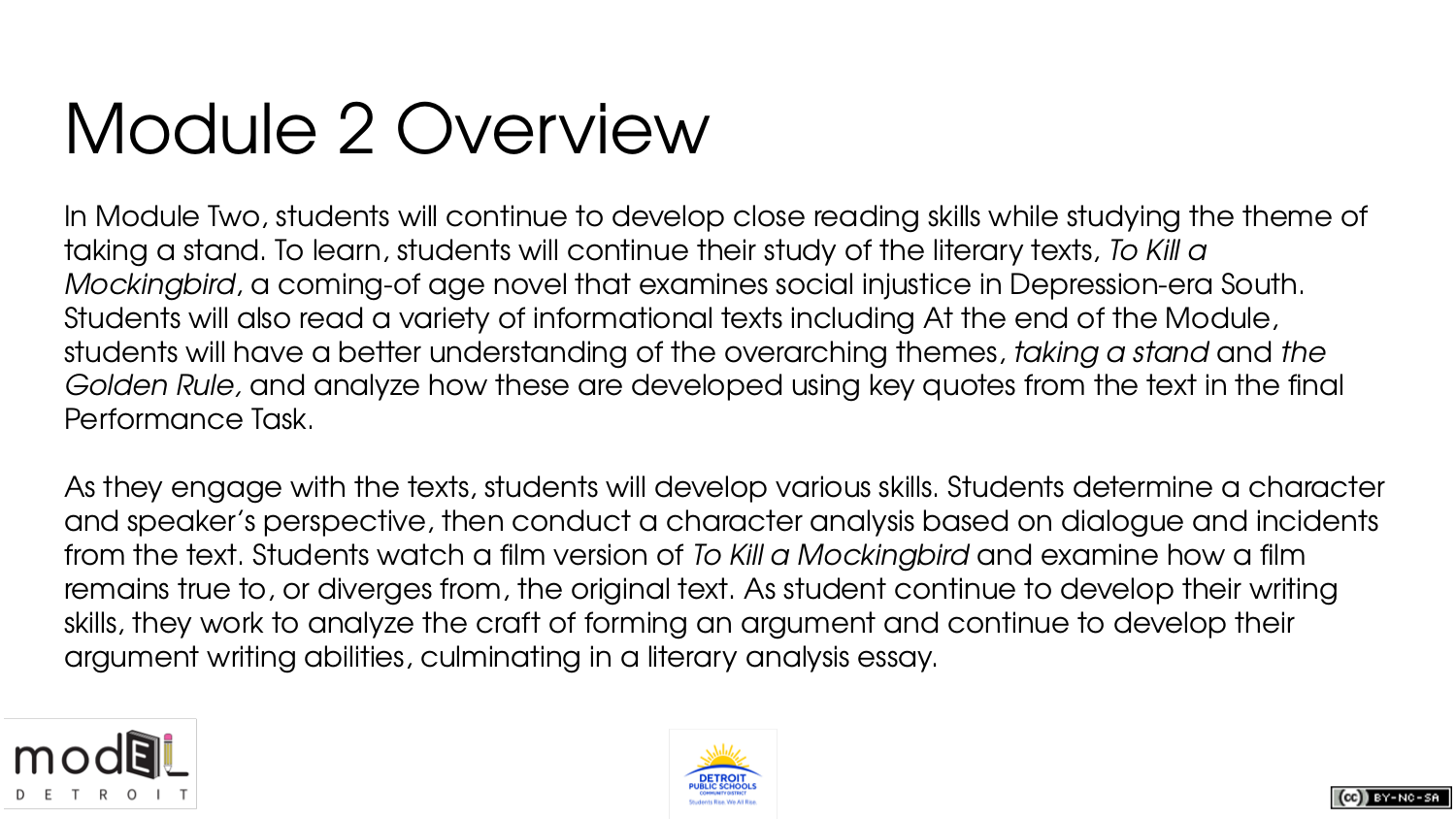

# Module 2 Overview
In Module Two, students will continue to develop close reading skills while studying the theme of taking a stand. To learn, students will continue their study of the literary texts, To Kill a Mockingbird, a coming-of age novel that examines social injustice in Depression-era South. Students will also read a variety of informational texts including At the end of the Module, students will have a better understanding of the overarching themes, taking a stand and the Golden Rule, and analyze how these are developed using key quotes from the text in the final Performance Task.

As they engage with the texts, students will develop various skills. Students determine a character and speaker’s perspective, then conduct a character analysis based on dialogue and incidents from the text. Students watch a film version of To Kill a Mockingbird and examine how a film remains true to, or diverges from, the original text. As student continue to develop their writing skills, they work to analyze the craft of forming an argument and continue to develop their argument writing abilities, culminating in a literary analysis essay.